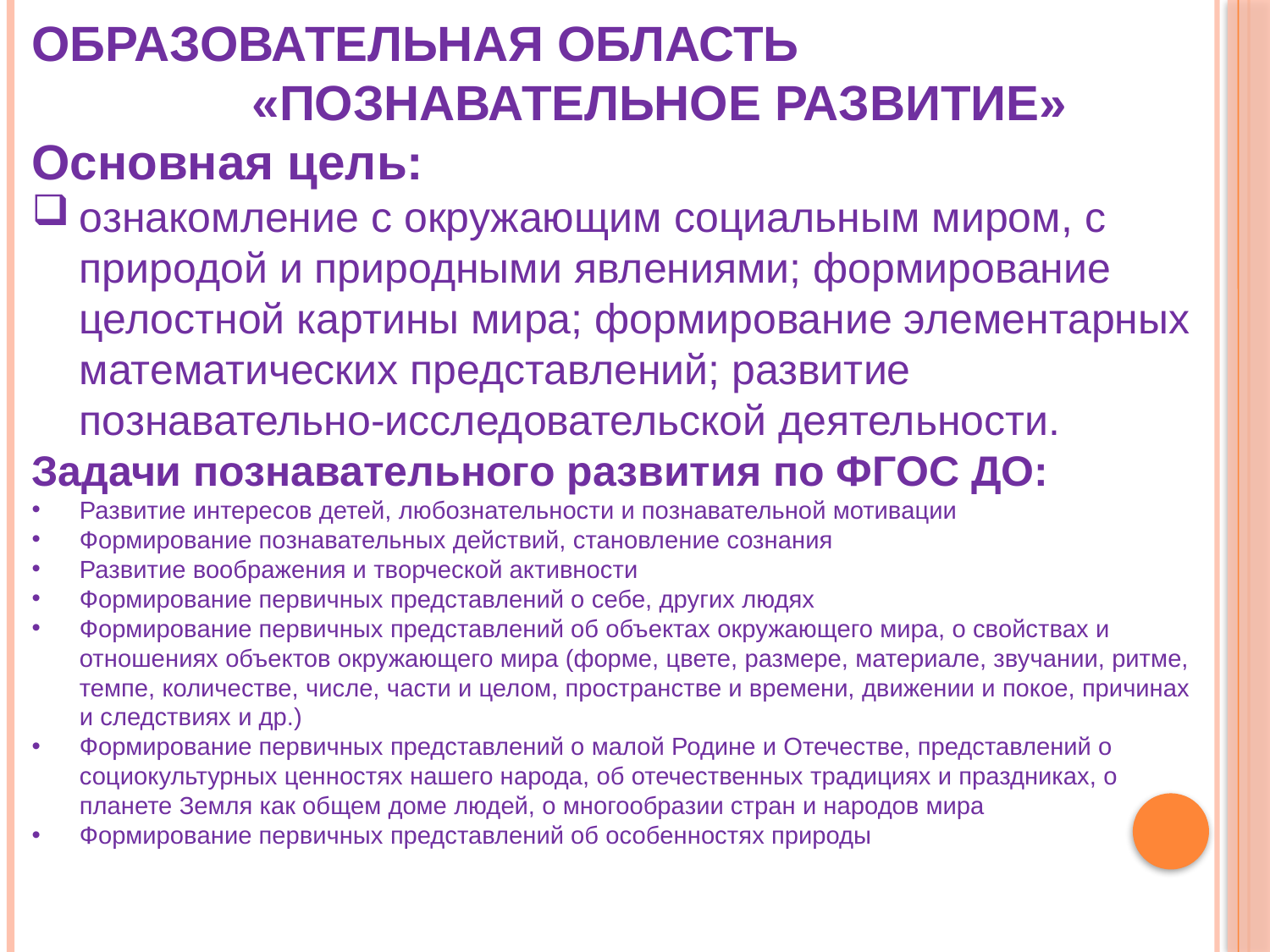

ОБРАЗОВАТЕЛЬНАЯ ОБЛАСТЬ
                «ПОЗНАВАТЕЛЬНОЕ РАЗВИТИЕ»
Основная цель:
ознакомление с окружающим социальным миром, с природой и природными явлениями; формирование целостной картины мира; формирование элементарных математических представлений; развитие познавательно-исследовательской деятельности.
Задачи познавательного развития по ФГОС ДО:
Развитие интересов детей, любознательности и познавательной мотивации
Формирование познавательных действий, становление сознания
Развитие воображения и творческой активности
Формирование первичных представлений о себе, других людях
Формирование первичных представлений об объектах окружающего мира, о свойствах и отношениях объектов окружающего мира (форме, цвете, размере, материале, звучании, ритме, темпе, количестве, числе, части и целом, пространстве и времени, движении и покое, причинах и следствиях и др.)
Формирование первичных представлений о малой Родине и Отечестве, представлений о социокультурных ценностях нашего народа, об отечественных традициях и праздниках, о планете Земля как общем доме людей, о многообразии стран и народов мира
Формирование первичных представлений об особенностях природы